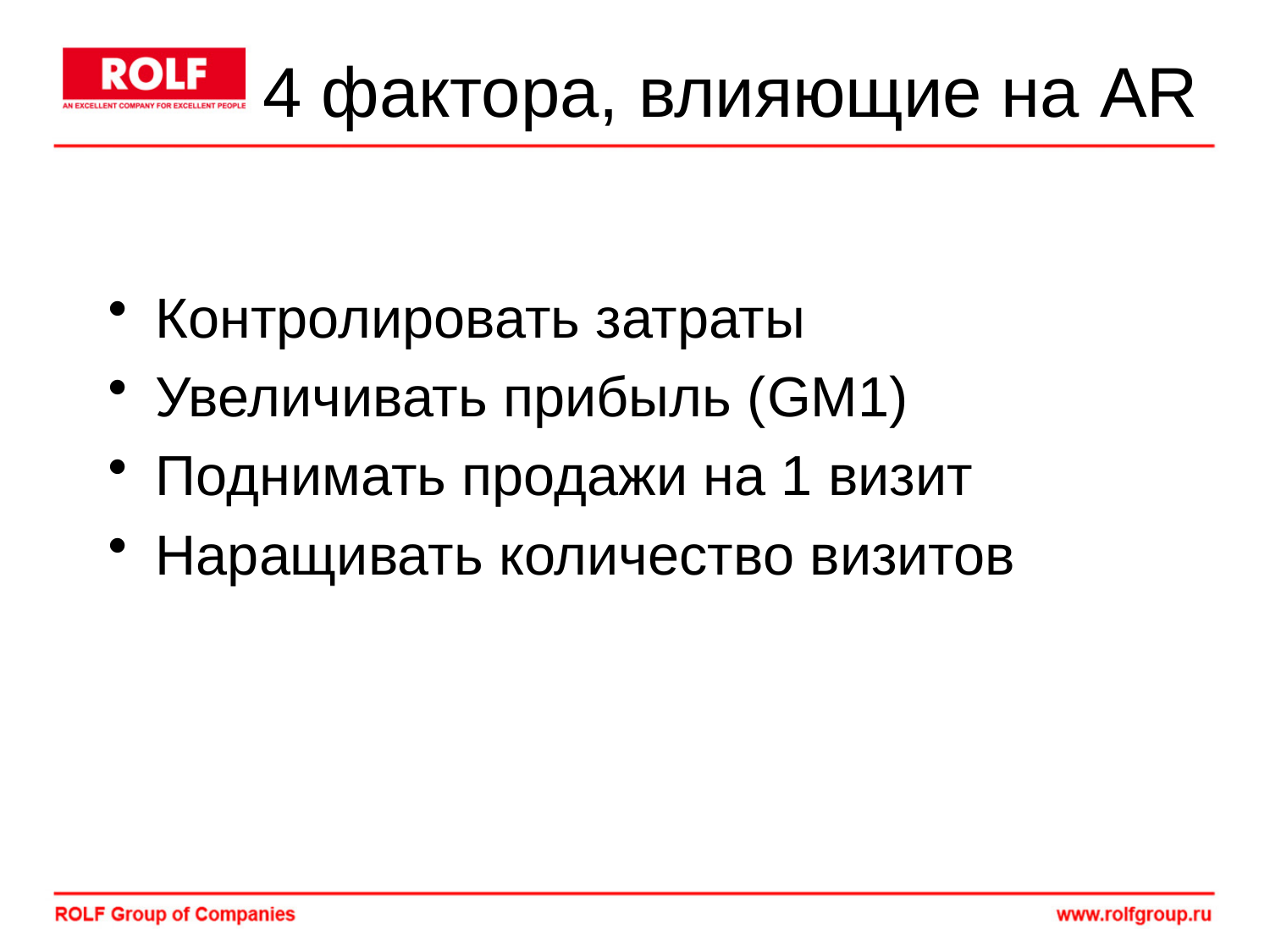

# 4 фактора, влияющие на AR
Контролировать затраты
Увеличивать прибыль (GM1)
Поднимать продажи на 1 визит
Наращивать количество визитов